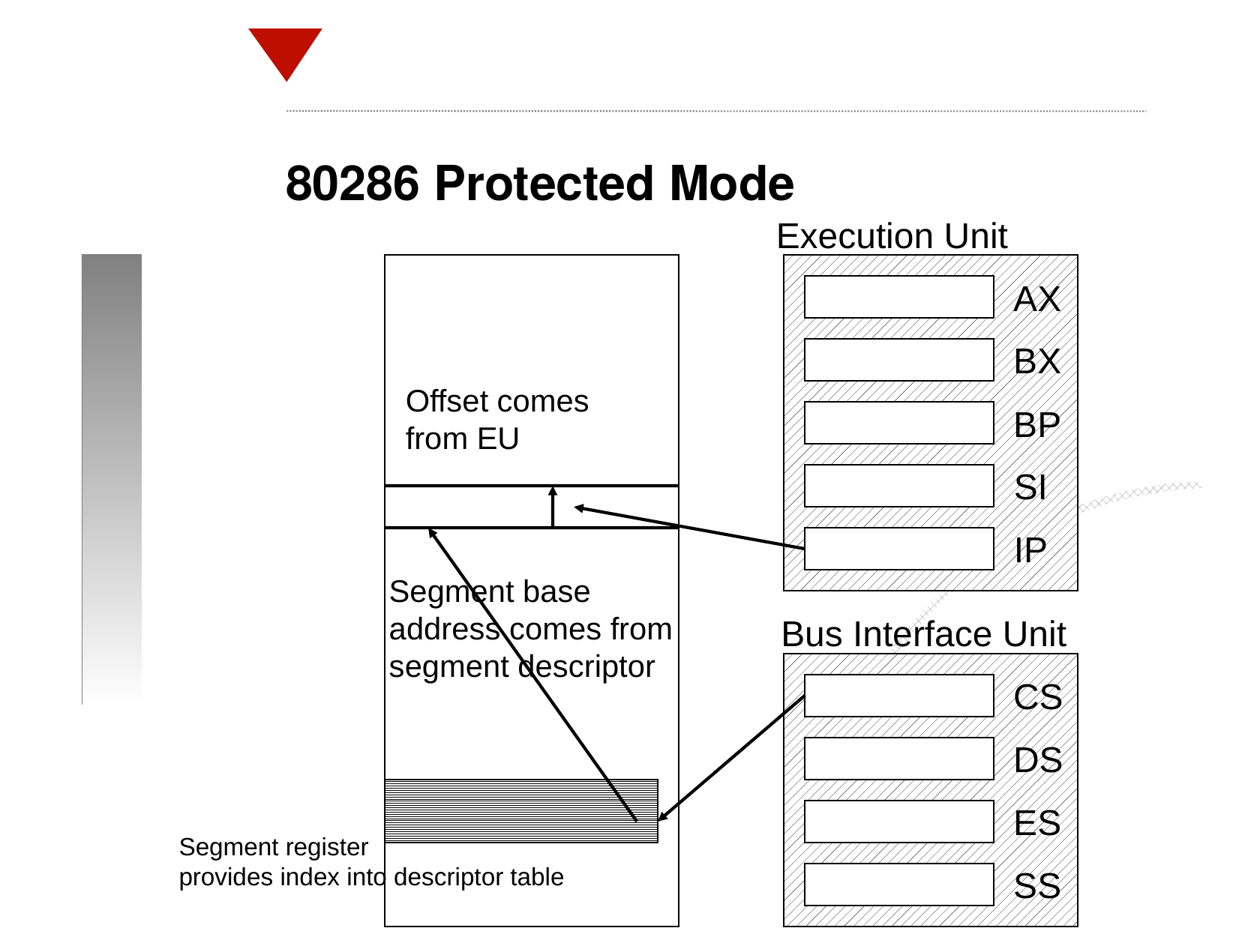

80286 Protected Mode
Execution Unit

AX
BX

Offset comes from EU

BP
SI

IP

Segment base address comes from segment descriptor
Bus Interface Unit

CS

DS

ES
Segment register
provides index into descriptor table
SS